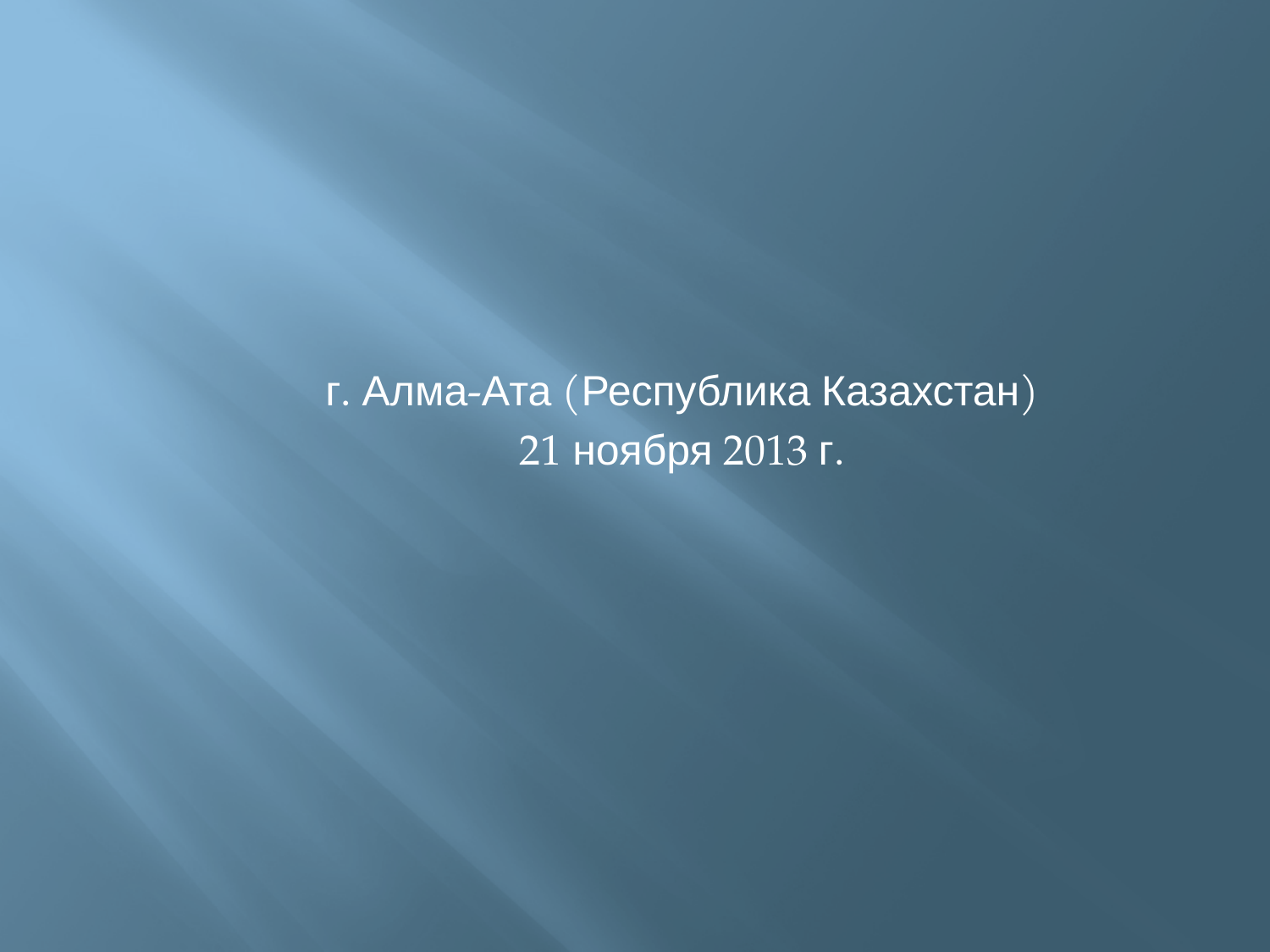

#
г. Алма-Ата (Республика Казахстан)
21 ноября 2013 г.